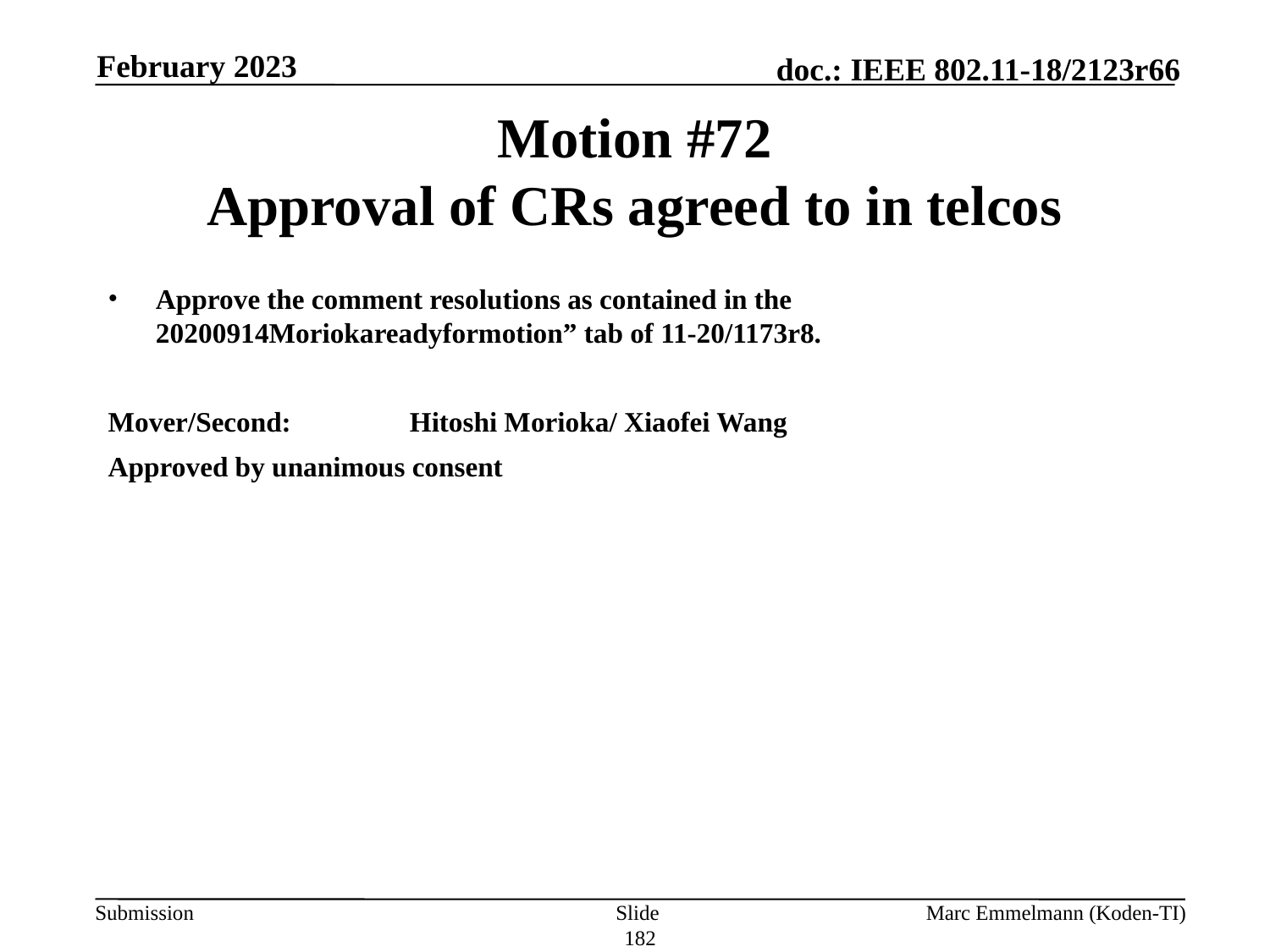

February 2023
# Motion #72 Approval of CRs agreed to in telcos
Approve the comment resolutions as contained in the 20200914Moriokareadyformotion” tab of 11-20/1173r8.

Mover/Second:	Hitoshi Morioka/ Xiaofei Wang
Approved by unanimous consent
Slide 182
Marc Emmelmann (Koden-TI)